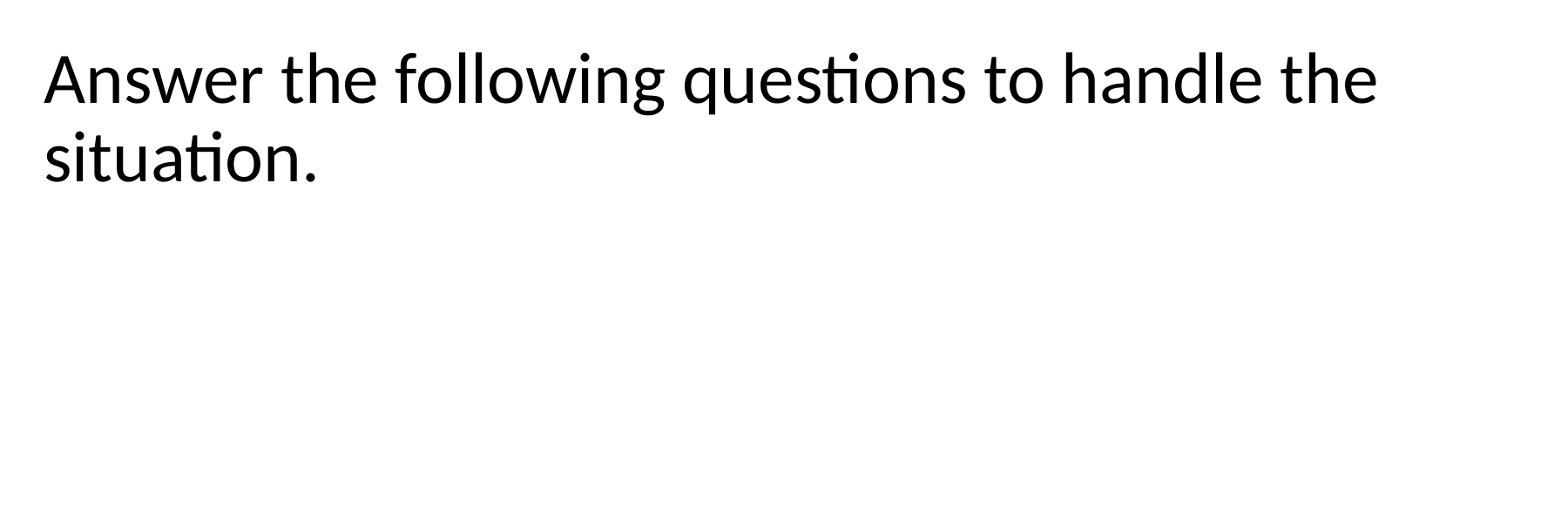

Answer the following questions to handle the situation.